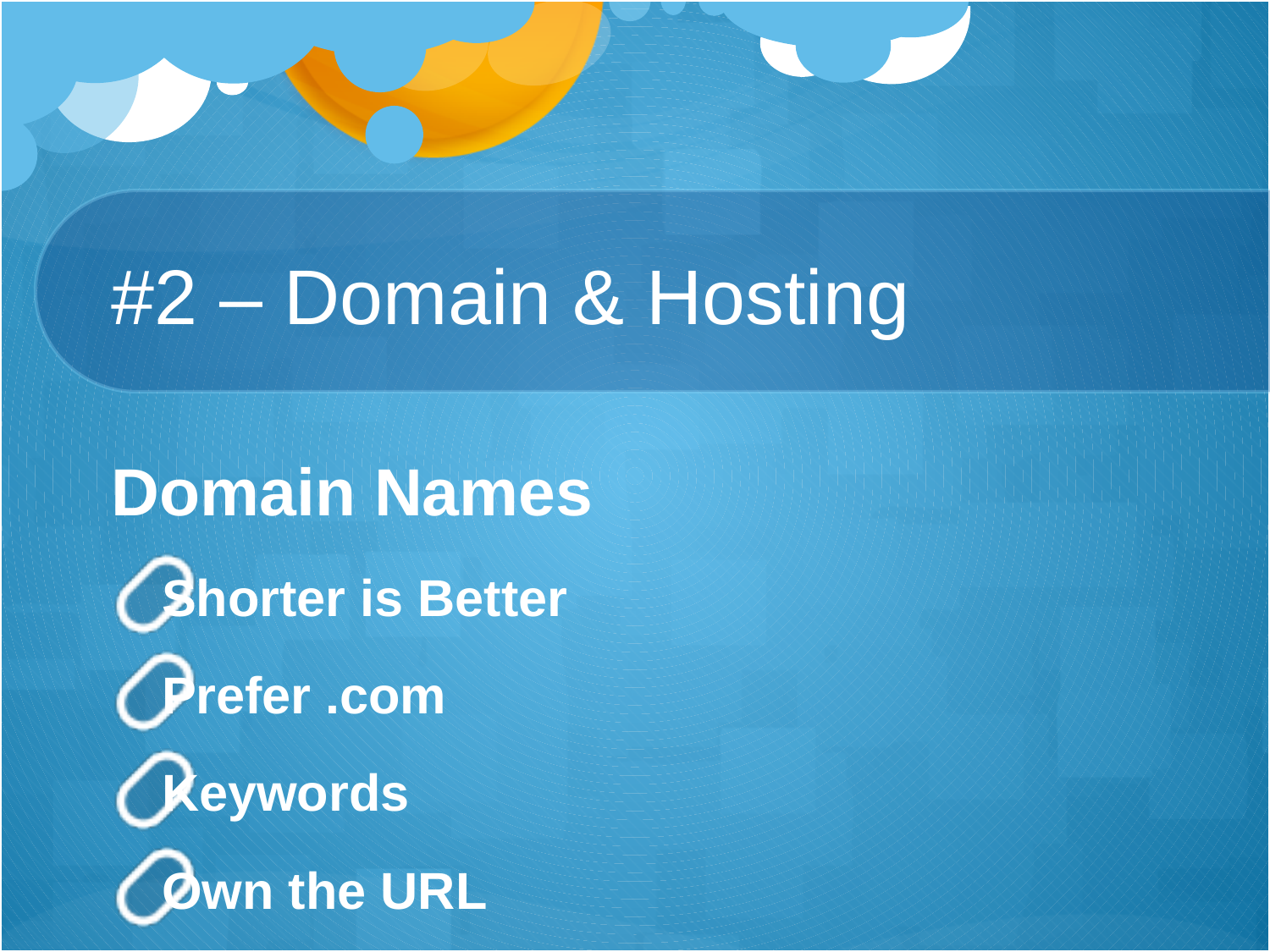

# #2 – Domain & Hosting
Domain Names
Shorter is Better
Prefer .com
Keywords
Own the URL